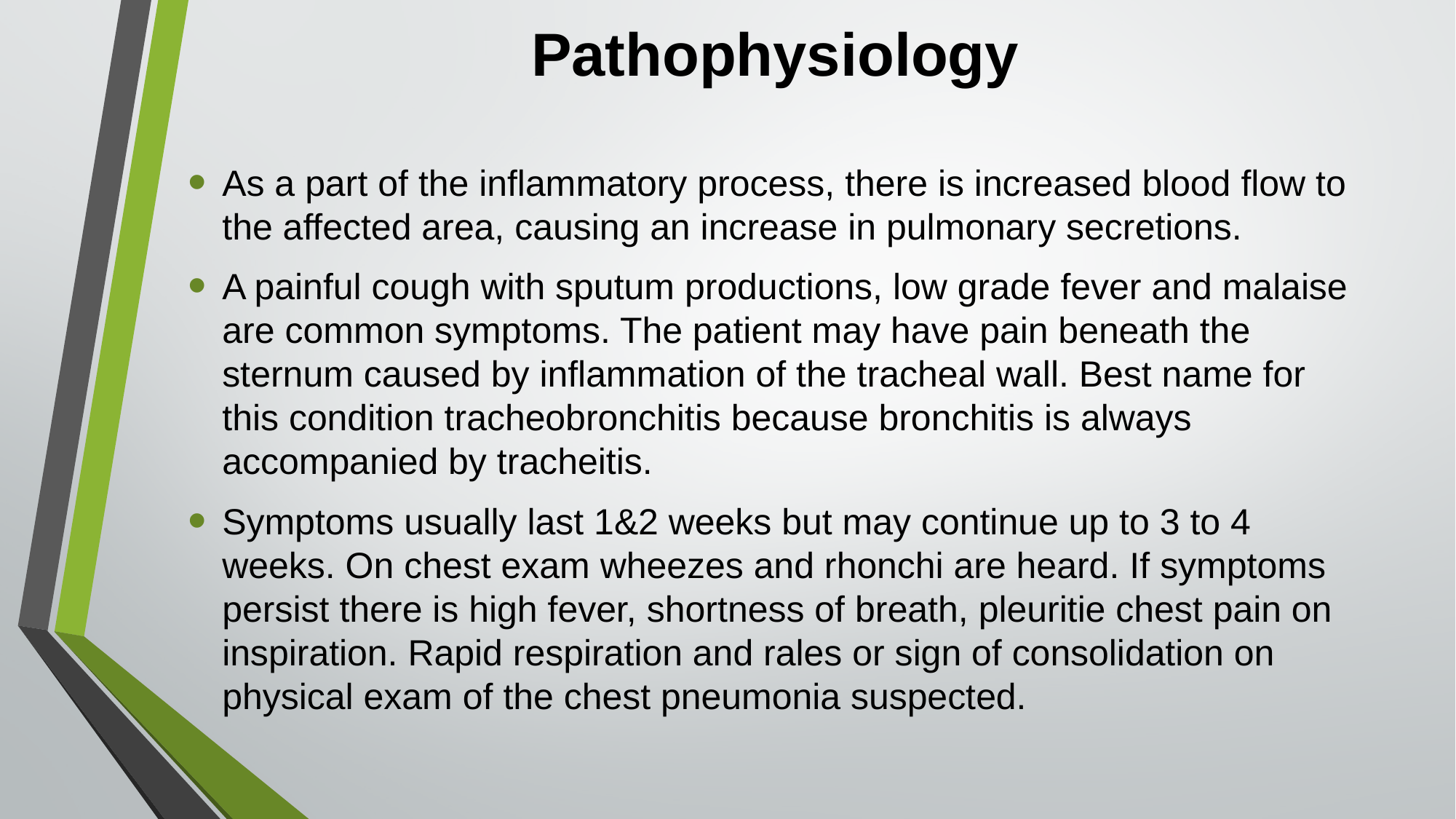

# Pathophysiology
As a part of the inflammatory process, there is increased blood flow to the affected area, causing an increase in pulmonary secretions.
A painful cough with sputum productions, low grade fever and malaise are common symptoms. The patient may have pain beneath the sternum caused by inflammation of the tracheal wall. Best name for this condition tracheobronchitis because bronchitis is always accompanied by tracheitis.
Symptoms usually last 1&2 weeks but may continue up to 3 to 4 weeks. On chest exam wheezes and rhonchi are heard. If symptoms persist there is high fever, shortness of breath, pleuritie chest pain on inspiration. Rapid respiration and rales or sign of consolidation on physical exam of the chest pneumonia suspected.